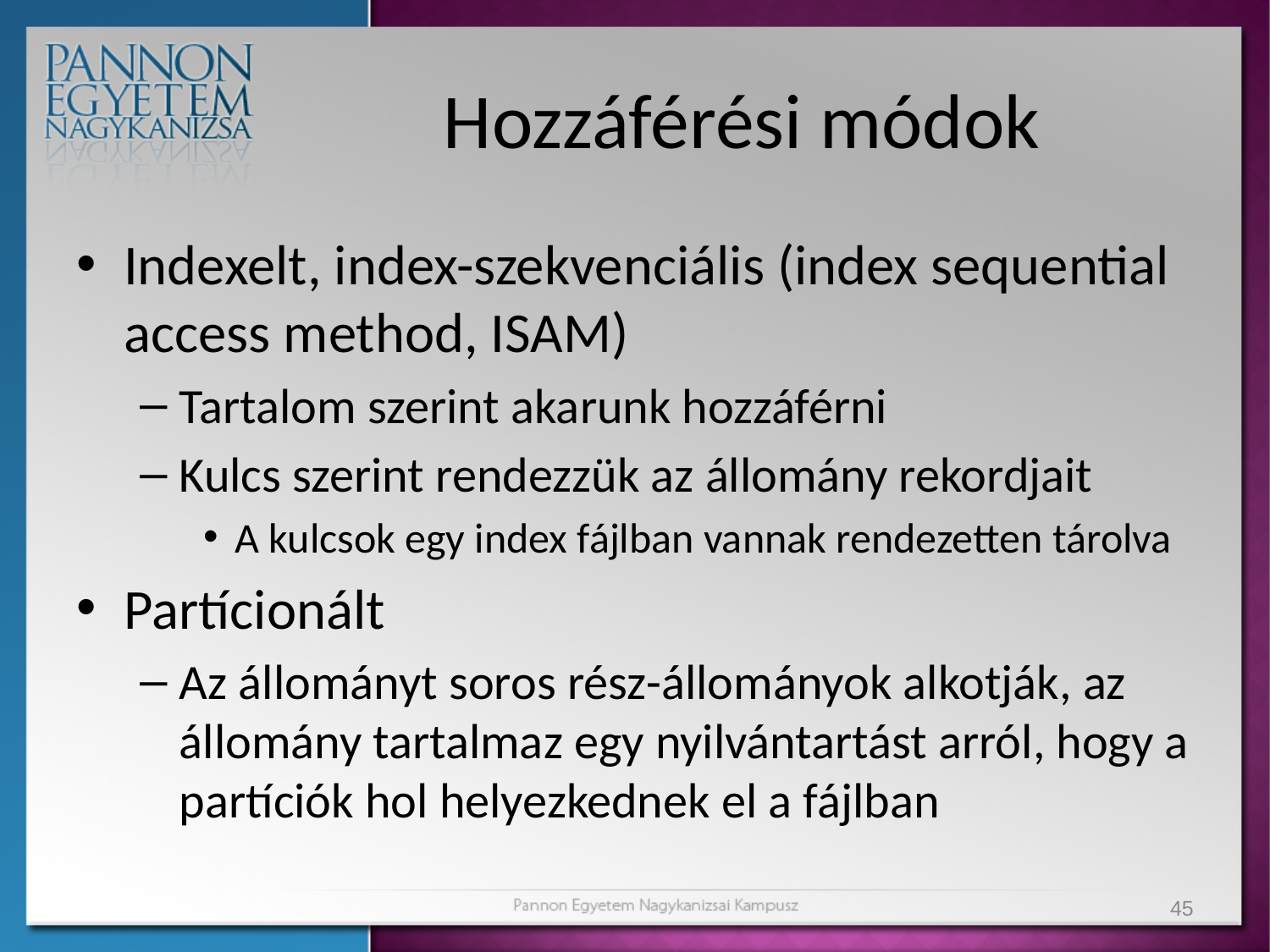

# Hozzáférési módok
Indexelt, index-szekvenciális (index sequential access method, ISAM)
Tartalom szerint akarunk hozzáférni
Kulcs szerint rendezzük az állomány rekordjait
A kulcsok egy index fájlban vannak rendezetten tárolva
Partícionált
Az állományt soros rész-állományok alkotják, az állomány tartalmaz egy nyilvántartást arról, hogy a partíciók hol helyezkednek el a fájlban
45